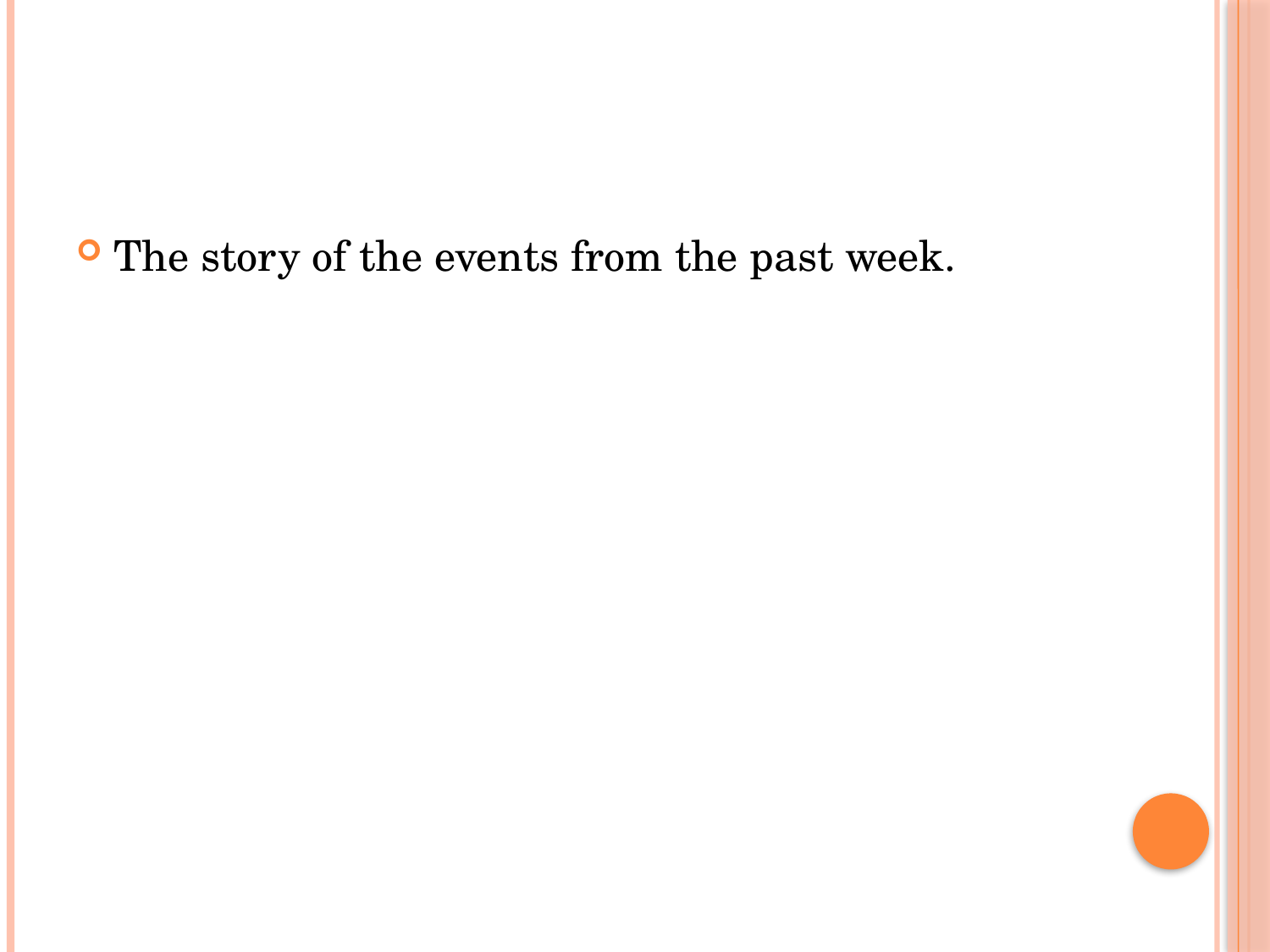

#
The story of the events from the past week.